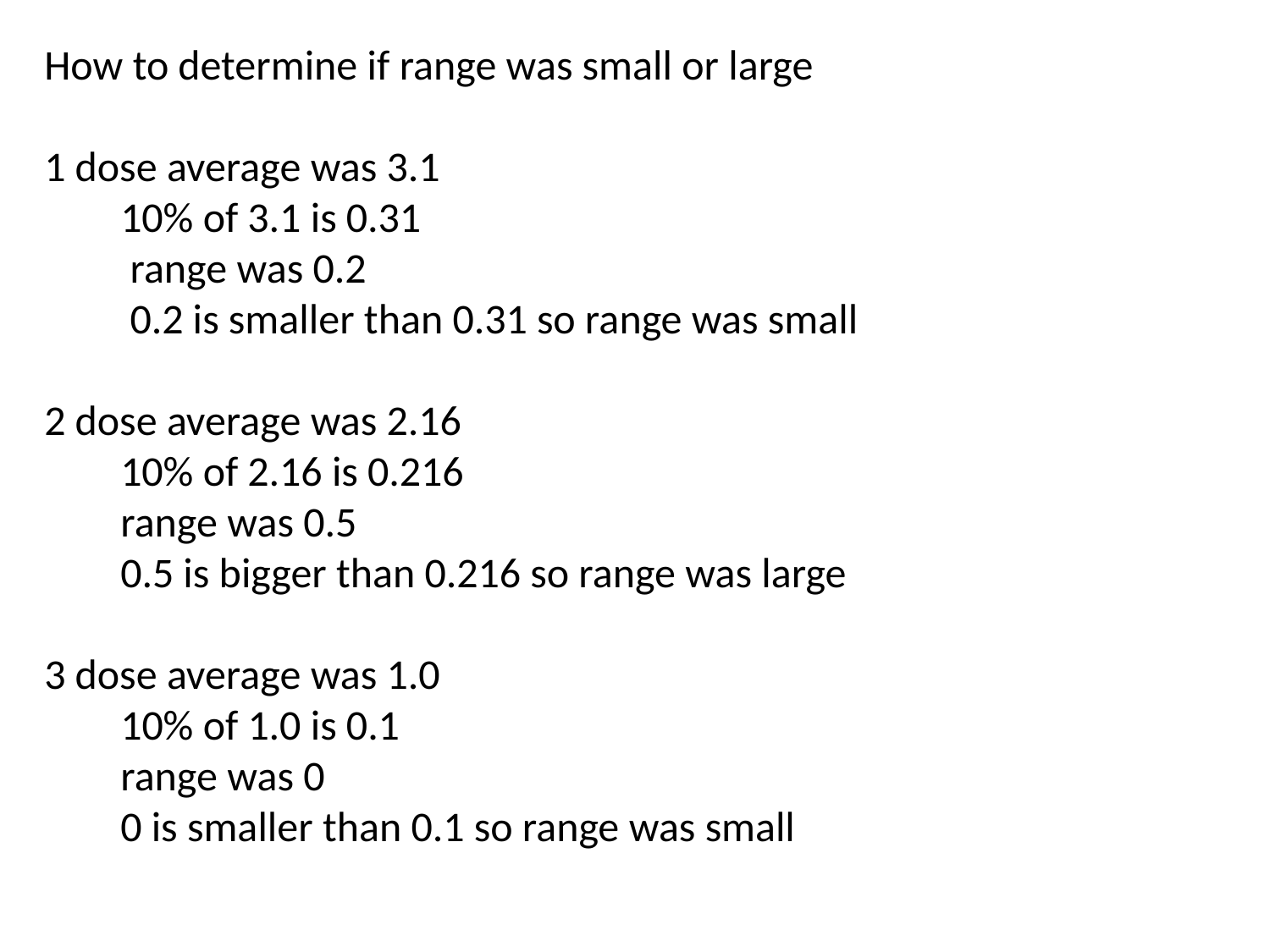

How to determine if range was small or large

1 dose average was 3.1
        10% of 3.1 is 0.31
         range was 0.2
         0.2 is smaller than 0.31 so range was small

2 dose average was 2.16
        10% of 2.16 is 0.216
        range was 0.5
        0.5 is bigger than 0.216 so range was large

3 dose average was 1.0
        10% of 1.0 is 0.1
        range was 0
        0 is smaller than 0.1 so range was small